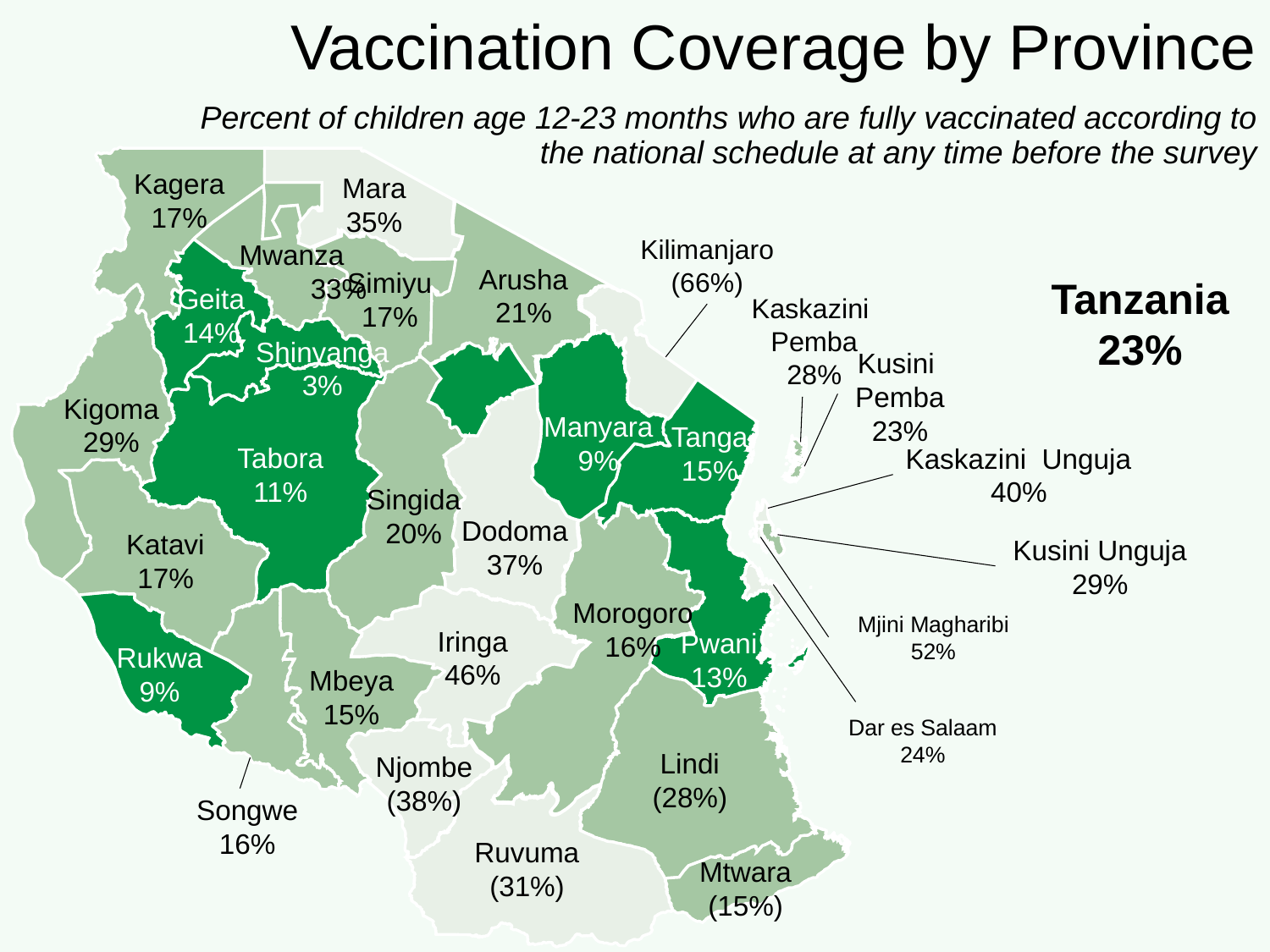

# Vaccination Coverage by Province
Percent of children age 12-23 months who are fully vaccinated according to the national schedule at any time before the survey
Kagera
17%

Mara
35%

Mwanza
            33%
Kilimanjaro
(66%)
Arusha
21%
Simiyu
17%
Geita
14%
Tanzania
23%
Kaskazini
Pemba
28%
Shinyanga
3%
Kusini
Pemba
23%
Kigoma
29%
Manyara
9%
Tanga
15%
Tabora
11%
Kaskazini  Unguja
40%
Singida
20%
Dodoma
37%
Katavi
17%
Kusini Unguja
29%
Morogoro
16%
Iringa
46%
Pwani
13%
Mjini Magharibi
52%
Rukwa
9%
Mbeya
15%
Dar es Salaam
24%
Lindi
(28%)
Njombe
(38%)
Songwe
16%
Ruvuma
(31%)
Mtwara
(15%)